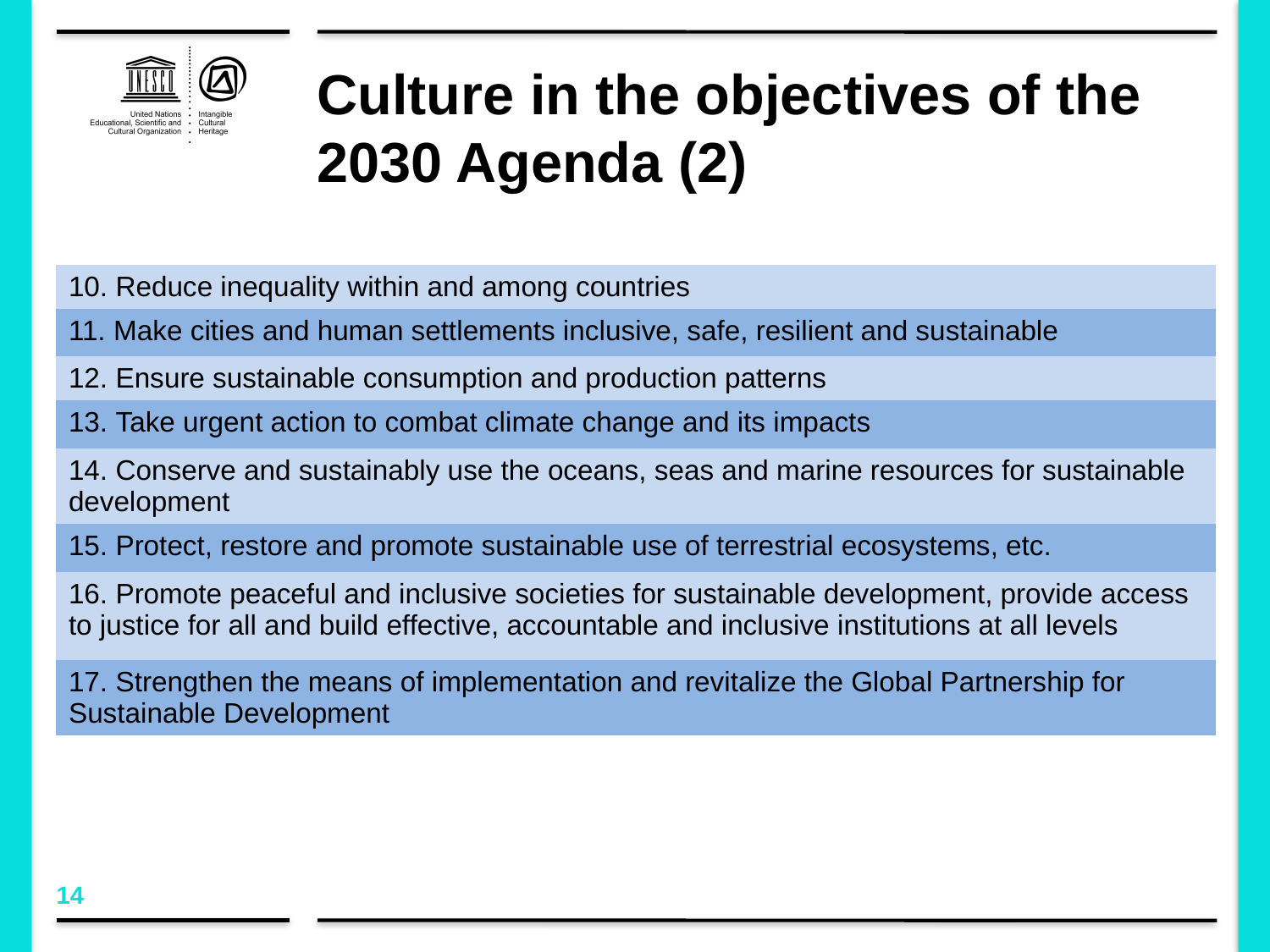

# Culture in the objectives of the 2030 Agenda (2)
| 10. Reduce inequality within and among countries |
| --- |
| 11. Make cities and human settlements inclusive, safe, resilient and sustainable |
| 12. Ensure sustainable consumption and production patterns |
| 13. Take urgent action to combat climate change and its impacts |
| 14. Conserve and sustainably use the oceans, seas and marine resources for sustainable development |
| 15. Protect, restore and promote sustainable use of terrestrial ecosystems, etc. |
| 16. Promote peaceful and inclusive societies for sustainable development, provide access to justice for all and build effective, accountable and inclusive institutions at all levels |
| 17. Strengthen the means of implementation and revitalize the Global Partnership for Sustainable Development |